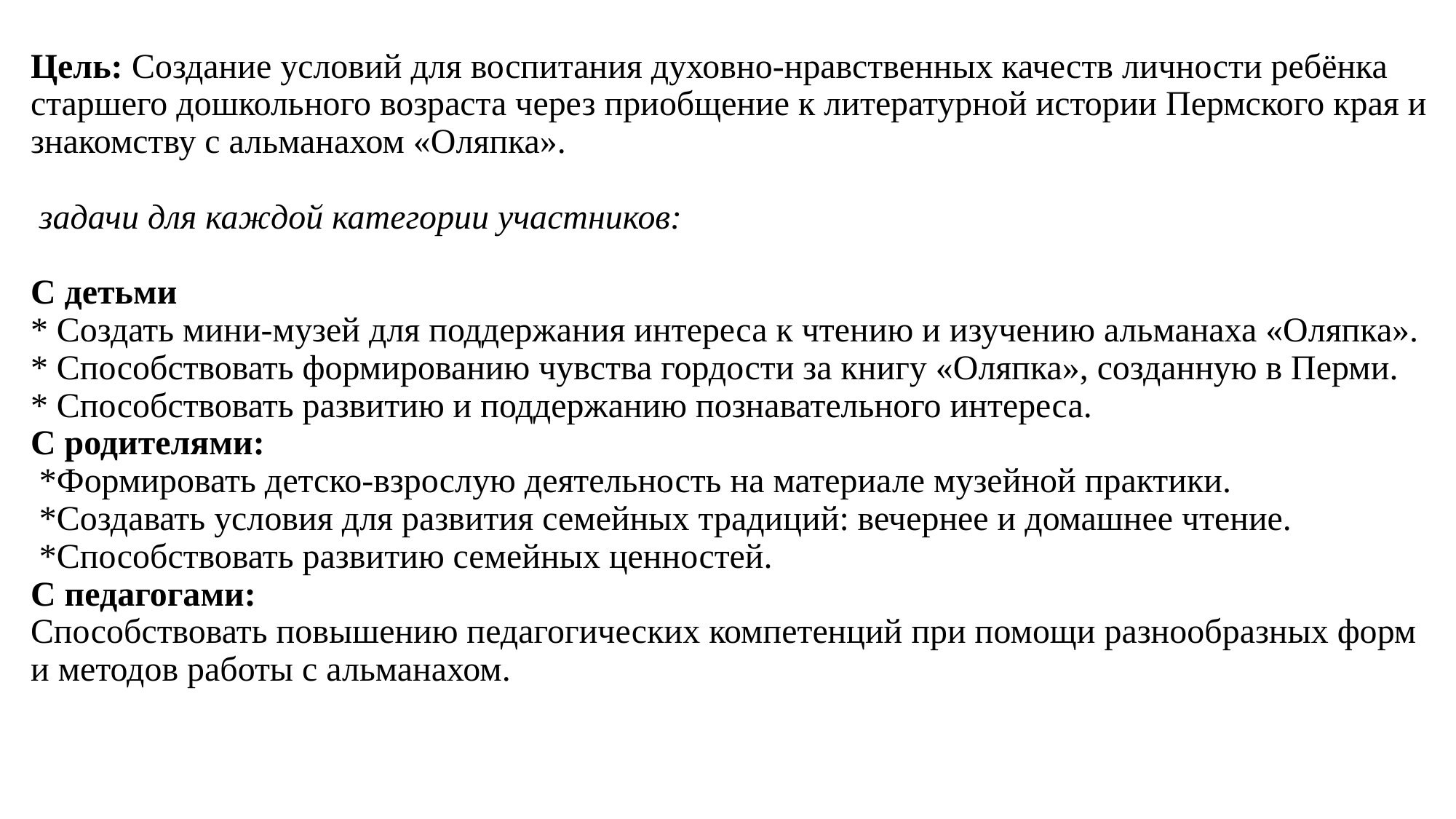

# Цель: Создание условий для воспитания духовно-нравственных качеств личности ребёнка старшего дошкольного возраста через приобщение к литературной истории Пермского края и знакомству с альманахом «Оляпка». задачи для каждой категории участников: С детьми * Создать мини-музей для поддержания интереса к чтению и изучению альманаха «Оляпка». * Способствовать формированию чувства гордости за книгу «Оляпка», созданную в Перми. * Способствовать развитию и поддержанию познавательного интереса. С родителями: *Формировать детско-взрослую деятельность на материале музейной практики. *Создавать условия для развития семейных традиций: вечернее и домашнее чтение. *Способствовать развитию семейных ценностей. С педагогами: Способствовать повышению педагогических компетенций при помощи разнообразных форм и методов работы с альманахом.